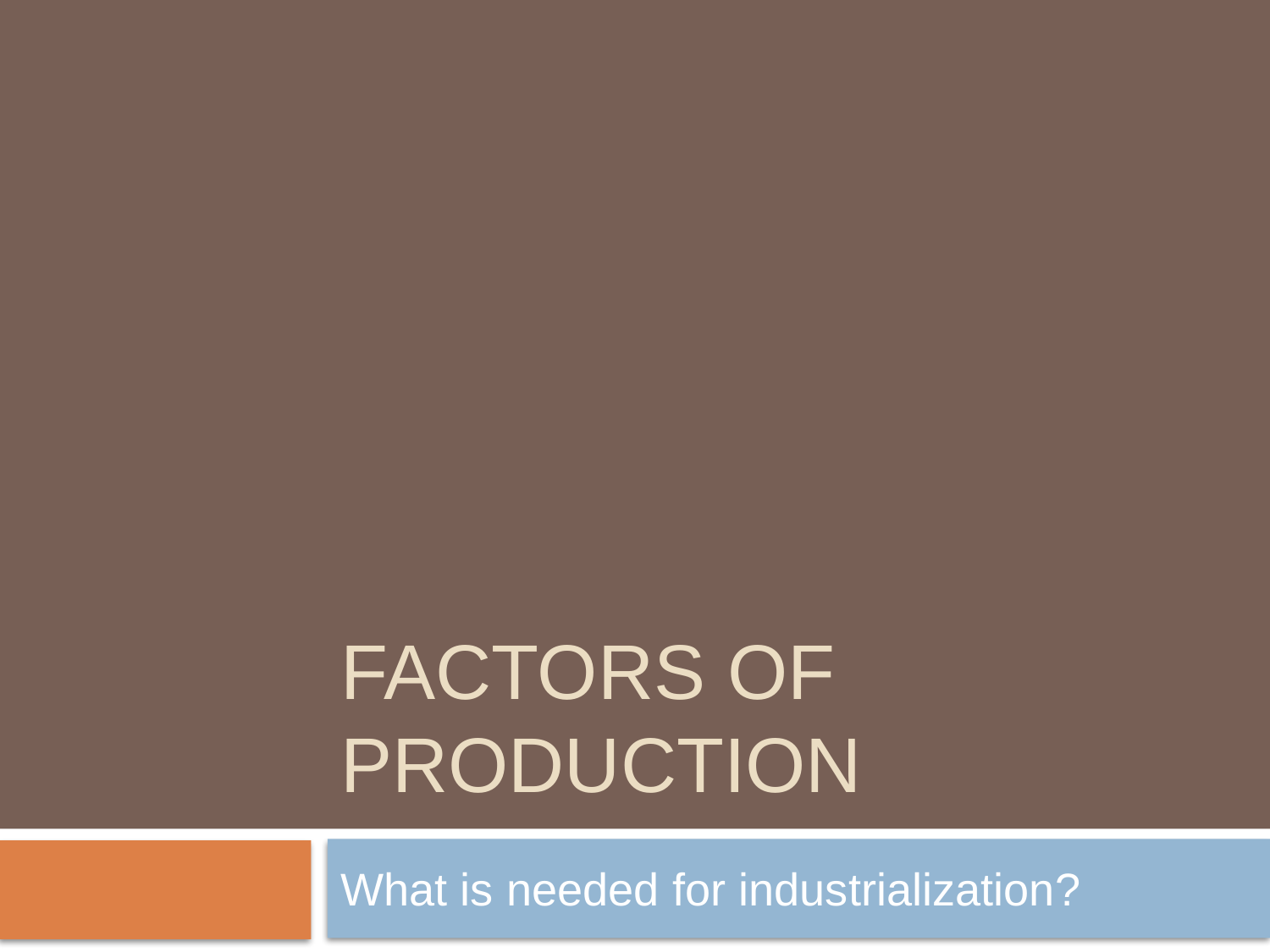

# FACTORS OF PRODUCTION
What is needed for industrialization?